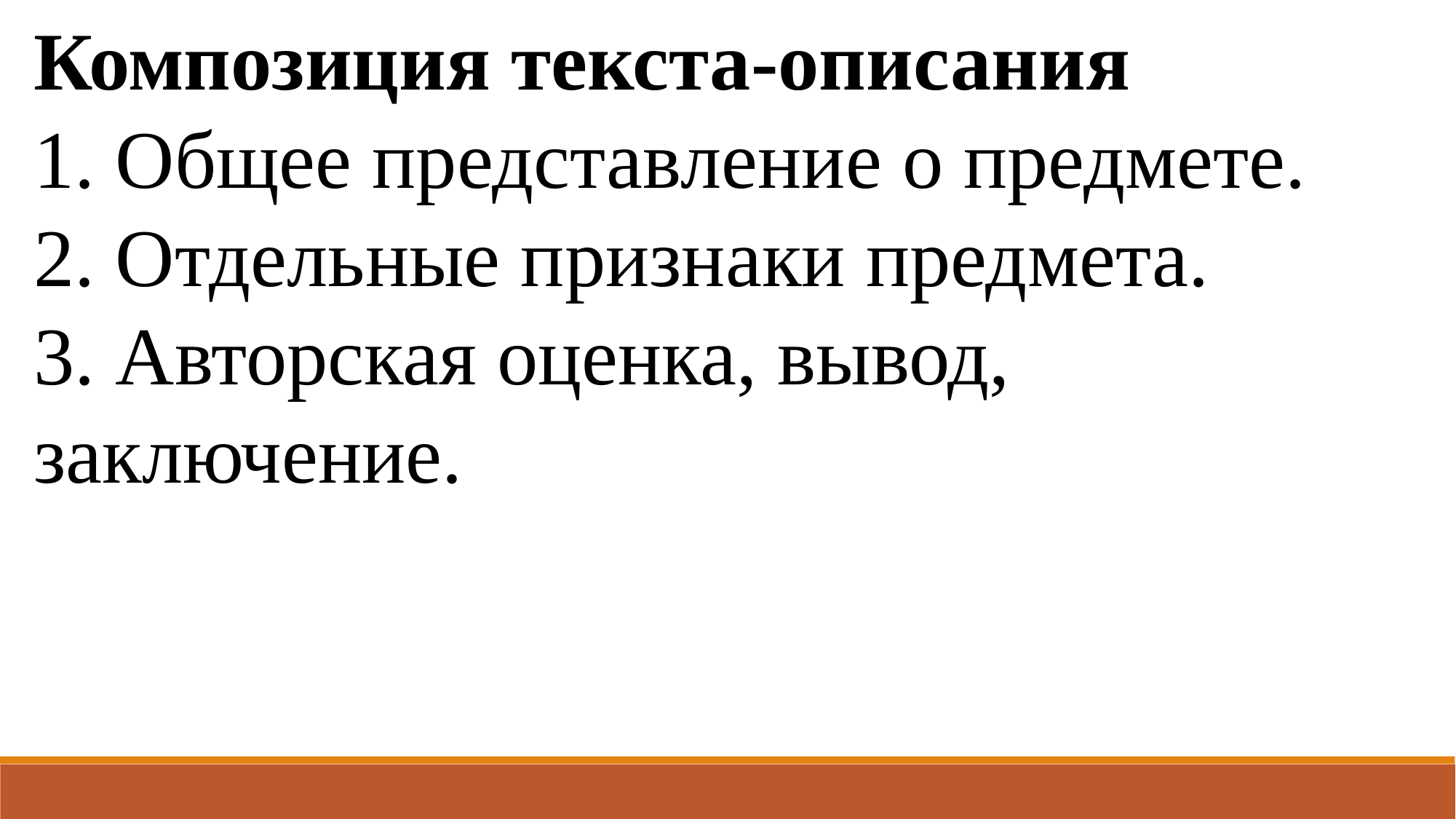

Композиция текста-описания
1. Общее представление о предмете.
2. Отдельные признаки предмета.
3. Авторская оценка, вывод, заключение.